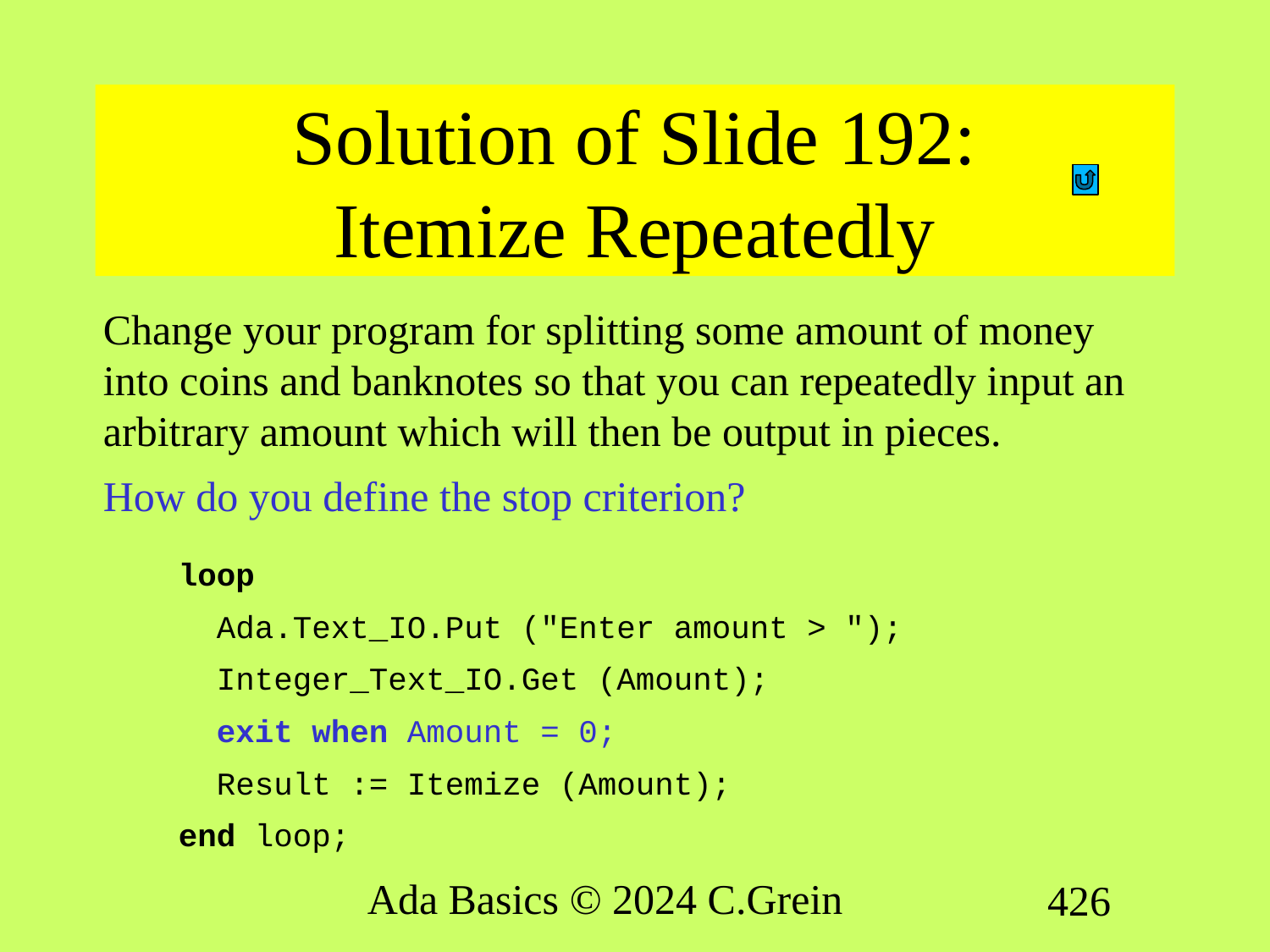

# Solution of Slide 192: Itemize Repeatedly

Change your program for splitting some amount of money into coins and banknotes so that you can repeatedly input an arbitrary amount which will then be output in pieces.
How do you define the stop criterion?

loop
  Ada.Text_IO.Put ("Enter amount > ");
  Integer_Text_IO.Get (Amount);
  exit when Amount = 0;
  Result := Itemize (Amount);
end loop;

Ada Basics © 2024 C.Grein
426